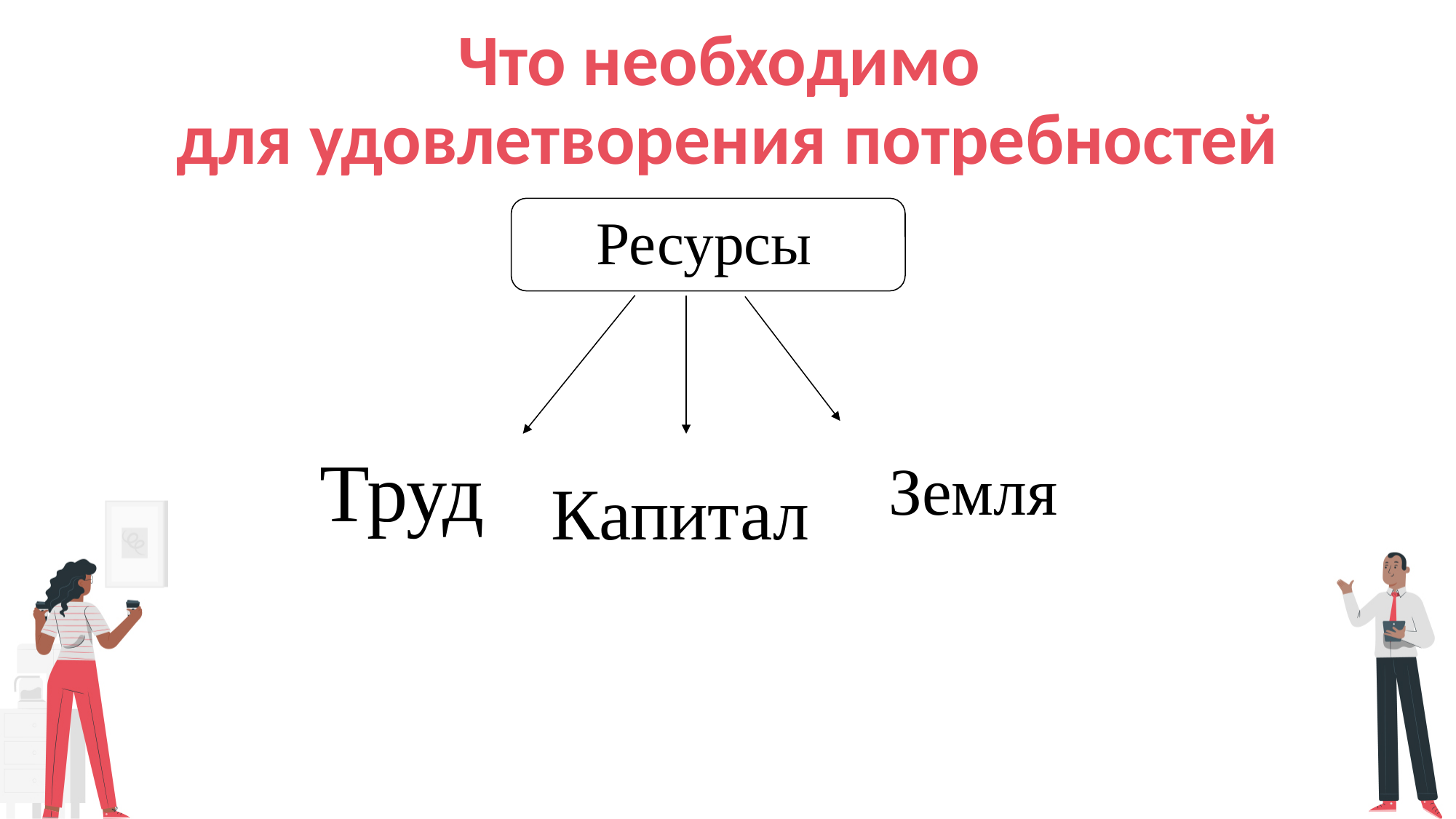

Что необходимо
для удовлетворения потребностей
Ресурсы

Труд
Земля
Капитал